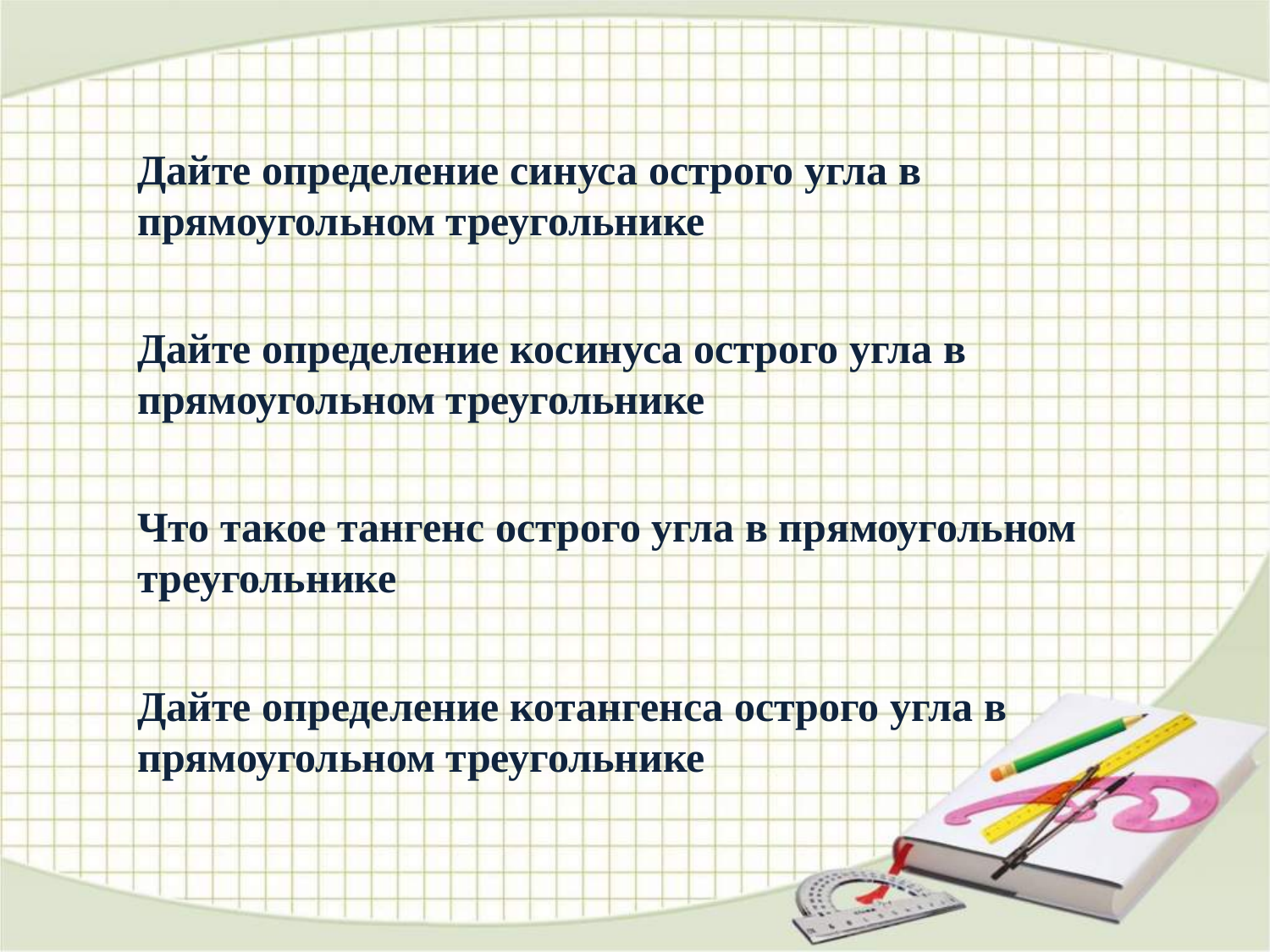

Дайте определение синуса острого угла в прямоугольном треугольнике

Дайте определение косинуса острого угла в прямоугольном треугольнике

Что такое тангенс острого угла в прямоугольном треугольнике

Дайте определение котангенса острого угла в прямоугольном треугольнике